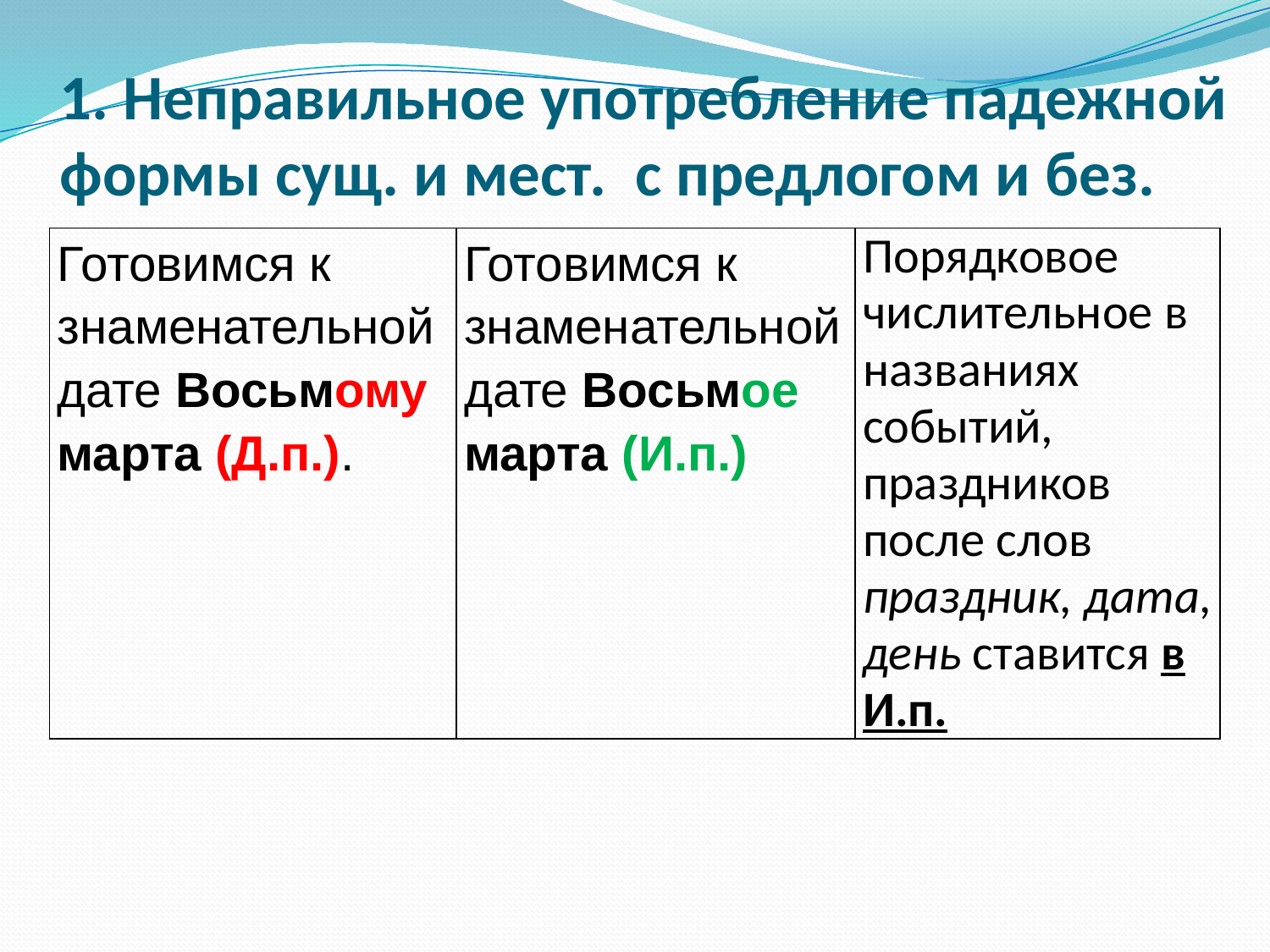

# 1. Неправильное употребление падежной формы сущ. и мест.  с предлогом и без.
| Готовимся к знаменательной дате Восьмому марта (Д.п.). | Готовимся к знаменательной дате Восьмое марта (И.п.) | Порядковое числительное в названиях событий, праздников после слов праздник, дата, день ставится в И.п. |
| --- | --- | --- |